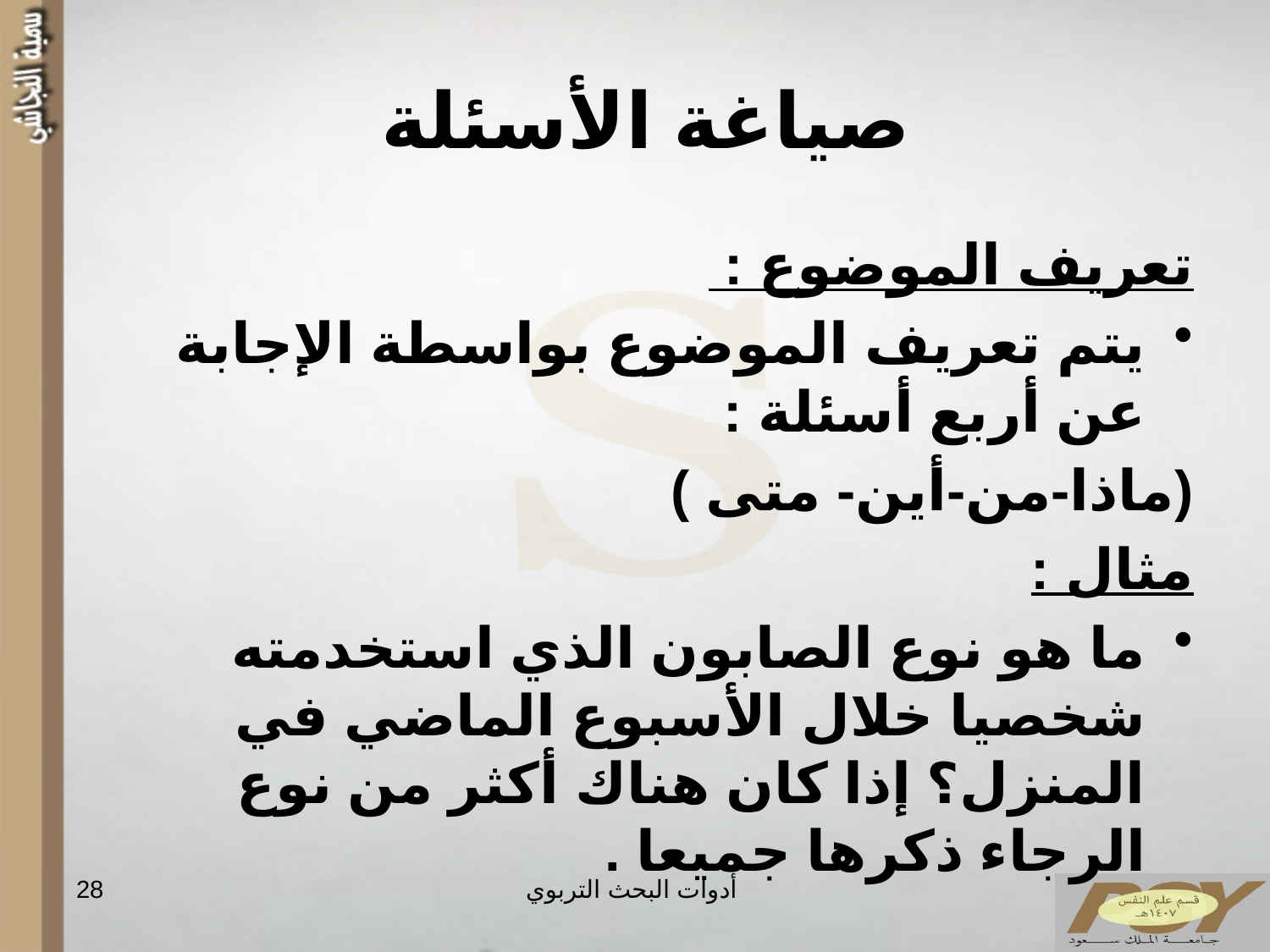

# صياغة الأسئلة
تعريف الموضوع :
يتم تعريف الموضوع بواسطة الإجابة عن أربع أسئلة :
(ماذا-من-أين- متى )
مثال :
ما هو نوع الصابون الذي استخدمته شخصيا خلال الأسبوع الماضي في المنزل؟ إذا كان هناك أكثر من نوع الرجاء ذكرها جميعا .
28
أدوات البحث التربوي